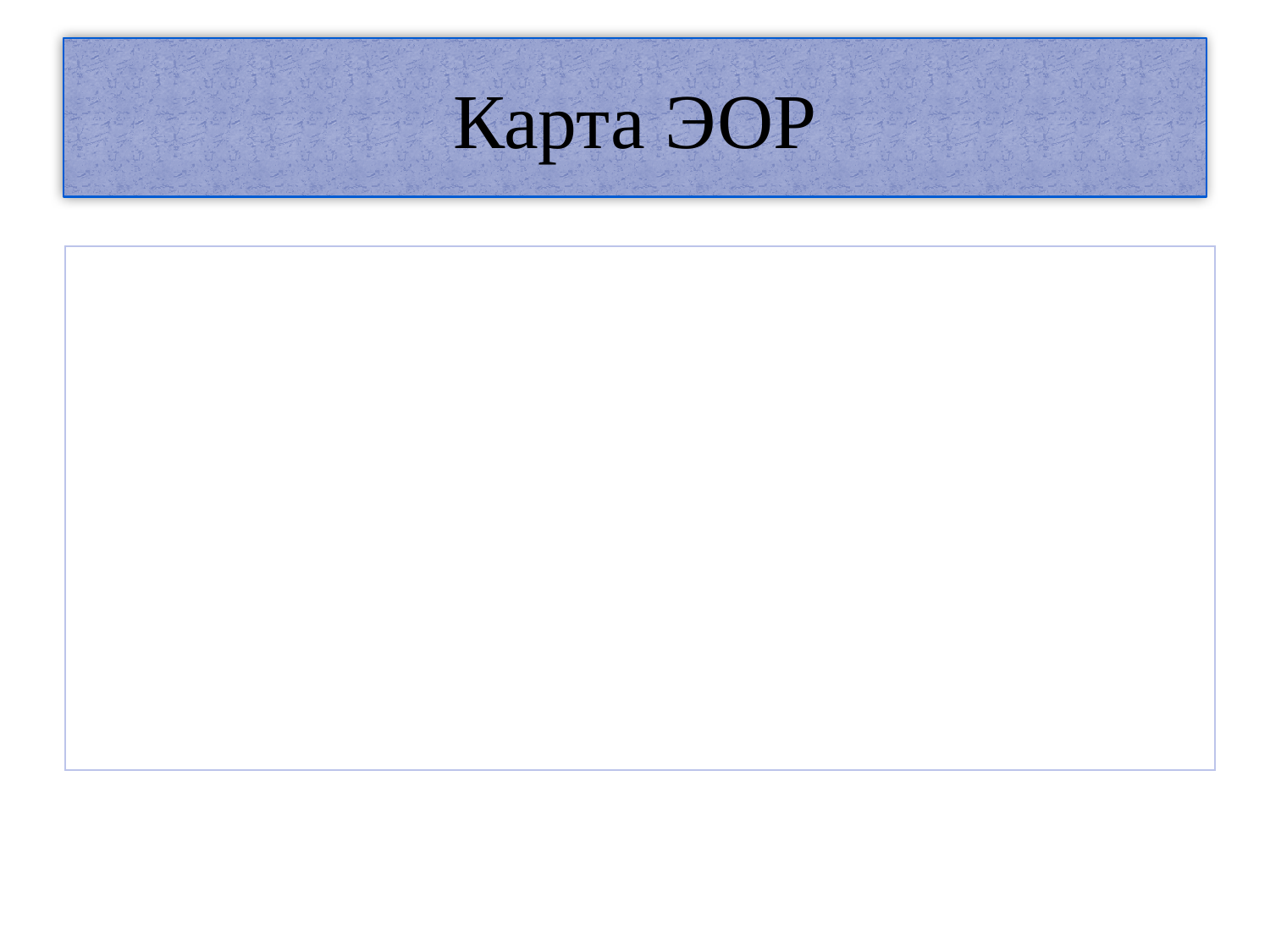

# Карта ЭОР
| 3 класс. «Литературные сказки» |  |  |  |  |  |
| --- | --- | --- | --- | --- | --- |
| Название ресурса. Целевое предназначение. | Виды деятельности ученика. | Образовательный потенциал. | Время выполнения. | Форма проверки. | Место выполнения. |
| «Слушаю авторские сказки» Цель: познакомить учеников с понятием «авторская сказка» | Прослушивание фрагментов авторских сказок. Обсуждение вместе с учителем. | 4 | 4 минуты | Коллективное обсуждение. | Урок. |